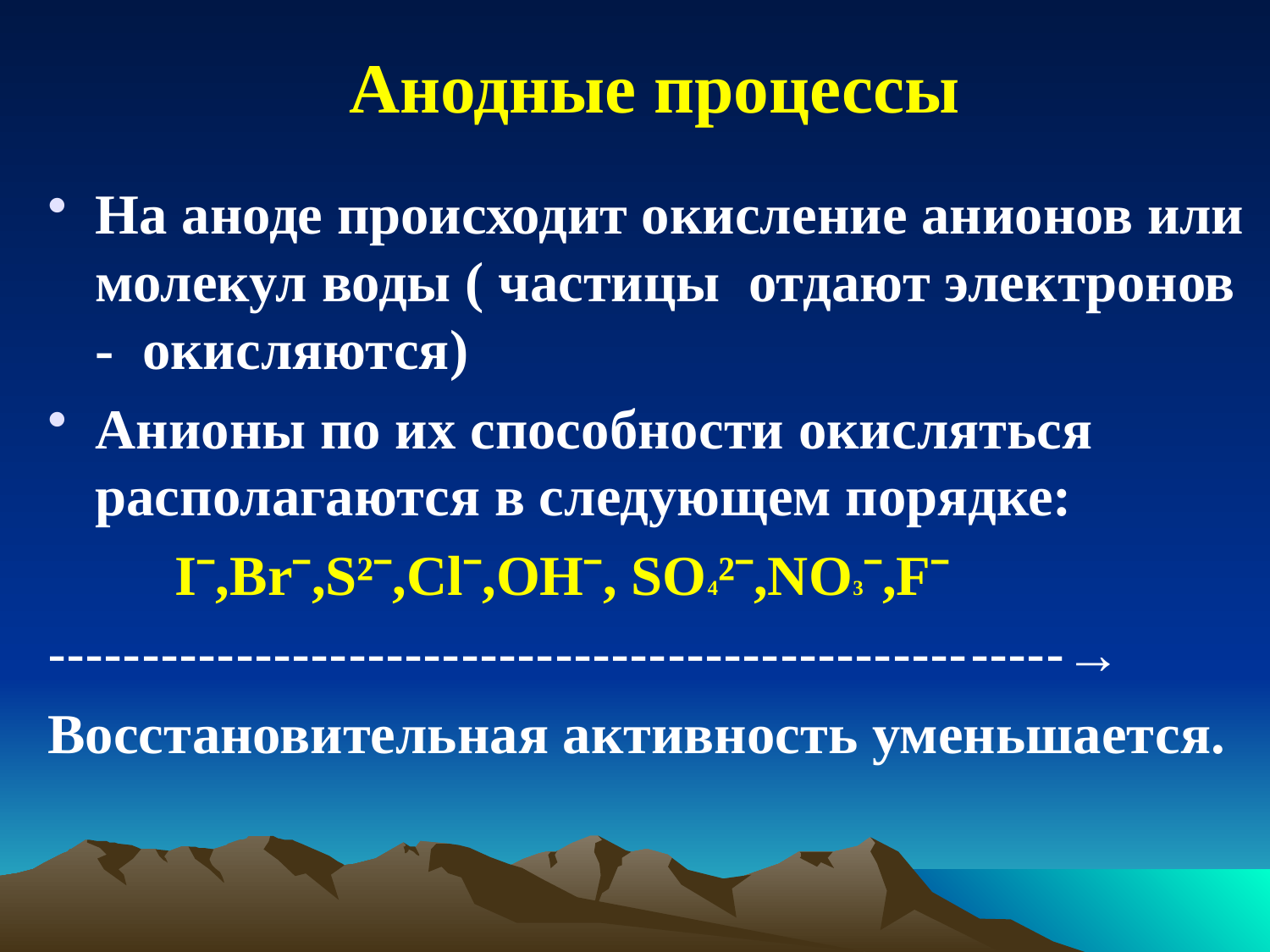

Анодные процессы

На аноде происходит окисление анионов или молекул воды ( частицы  отдают электронов -  окисляются)
Анионы по их способности окисляться располагаются в следующем порядке:
         Iˉ,Brˉ,S²ˉ,Clˉ,OHˉ, SO4²ˉ,NO3ˉ,Fˉ
------------------------------------------------------→
Восстановительная активность уменьшается.